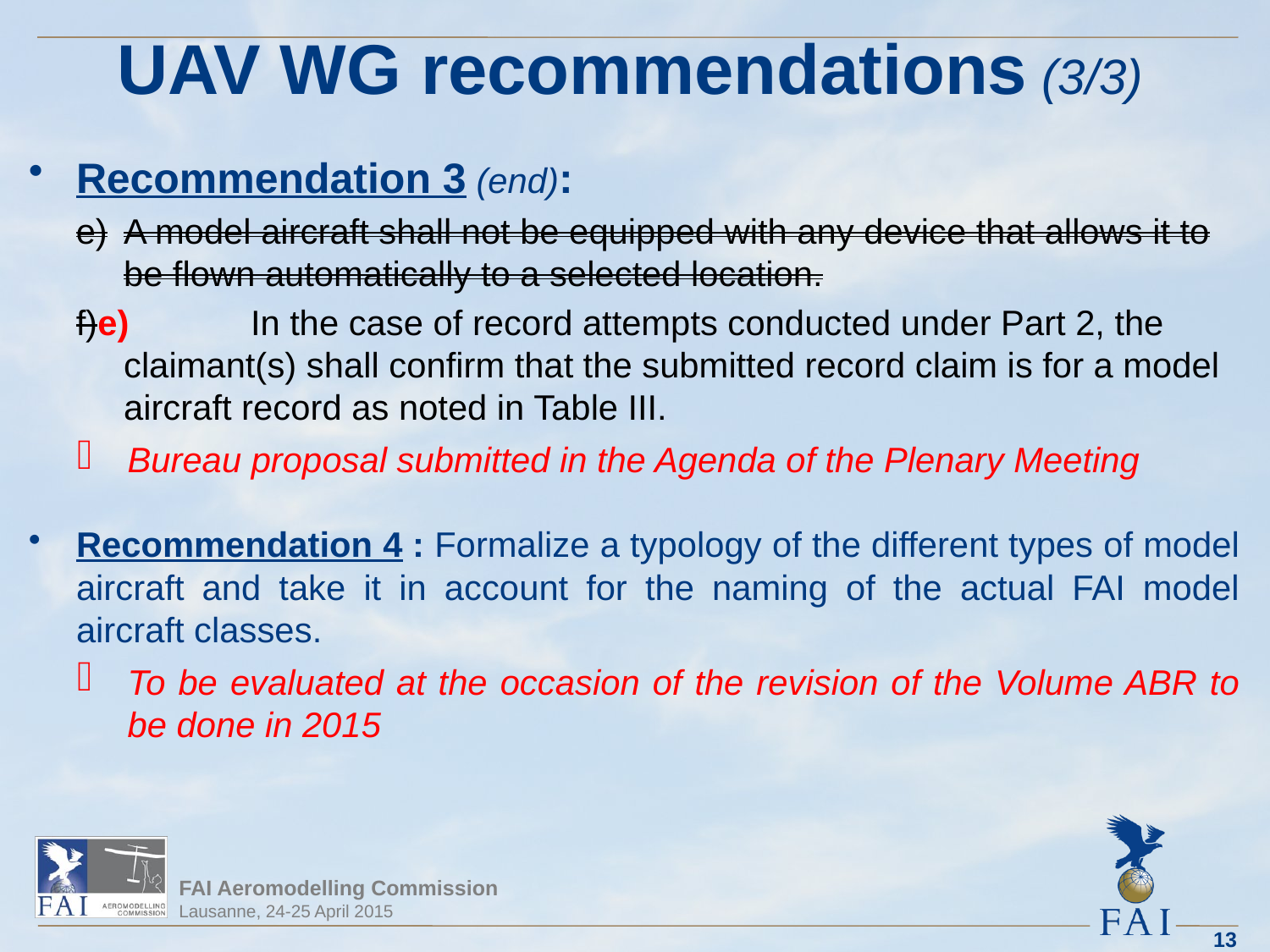

# UAV WG recommendations (3/3)
Recommendation 3 (end):
e)	A model aircraft shall not be equipped with any device that allows it to be flown automatically to a selected location.
f)e)	In the case of record attempts conducted under Part 2, the claimant(s) shall confirm that the submitted record claim is for a model aircraft record as noted in Table III.
Bureau proposal submitted in the Agenda of the Plenary Meeting
Recommendation 4 : Formalize a typology of the different types of model aircraft and take it in account for the naming of the actual FAI model aircraft classes.
To be evaluated at the occasion of the revision of the Volume ABR to be done in 2015

Recommendation 4 : Formalize a typology of the different types of model aircraft and take it in account for the naming of the actual FAI model aircraft classes.